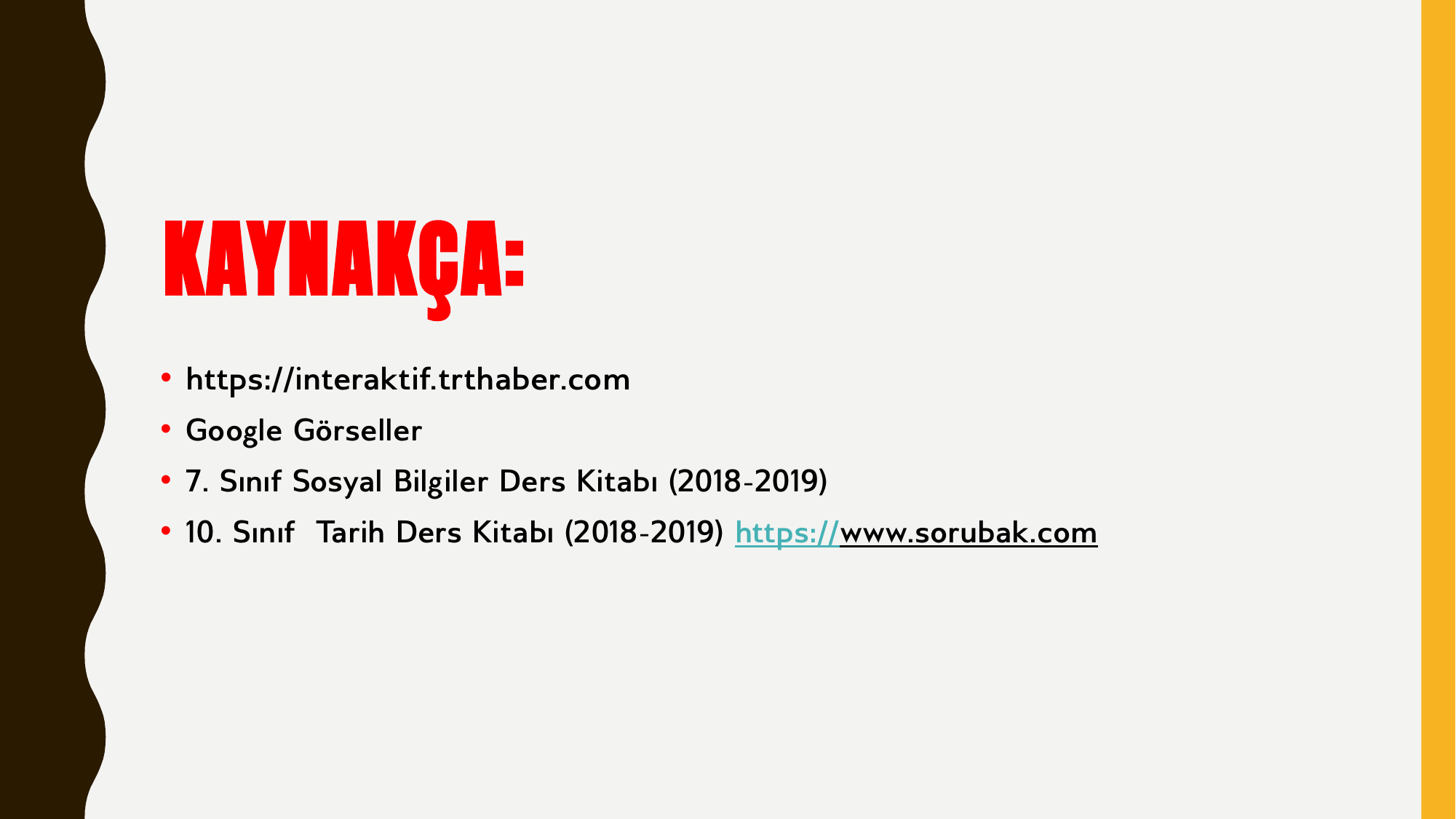

# KAYNAKÇA:
https://interaktif.trthaber.com
Google Görseller
7. Sınıf Sosyal Bilgiler Ders Kitabı (2018-2019)
10. Sınıf  Tarih Ders Kitabı (2018-2019) https://www.sorubak.com